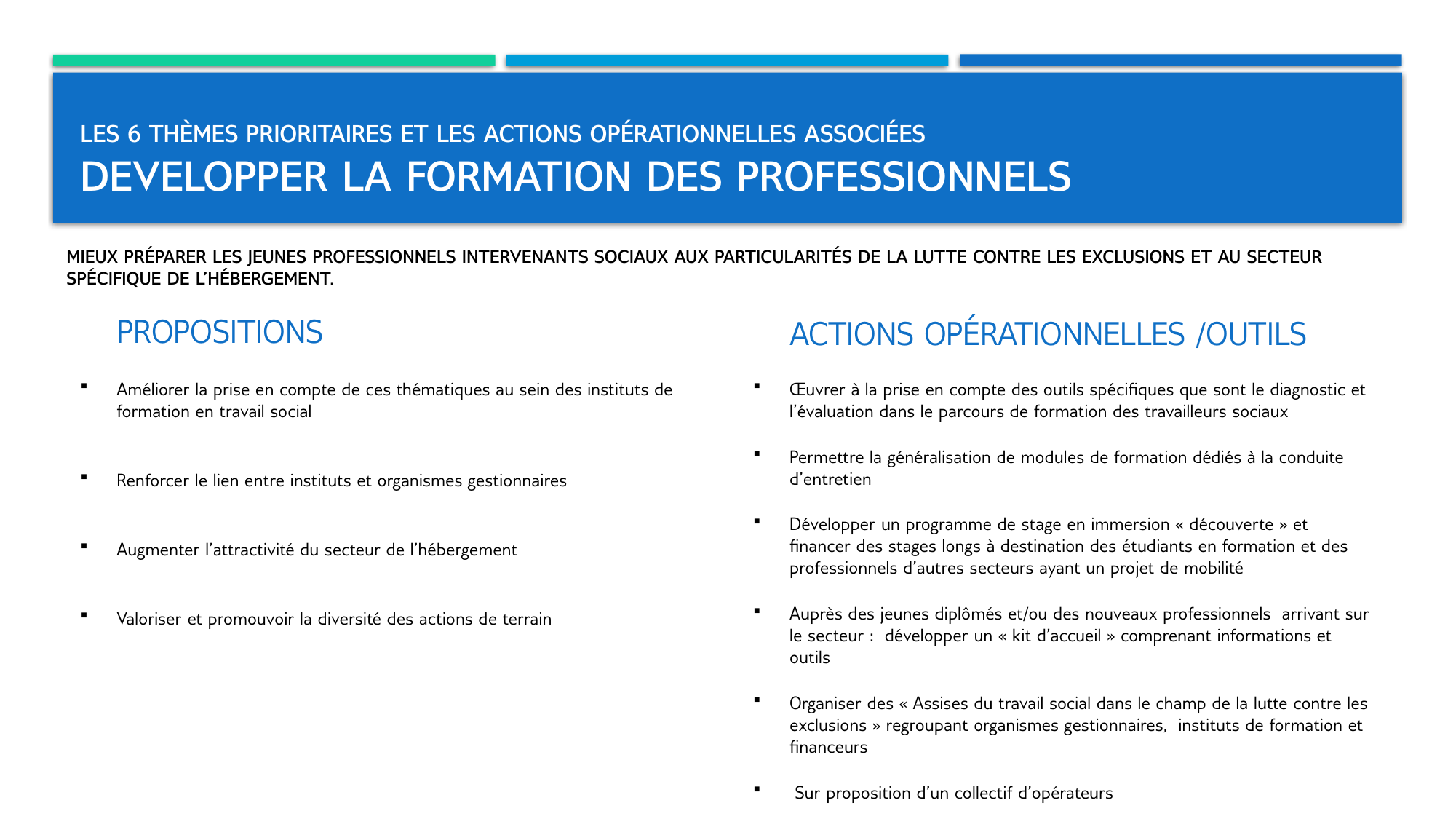

# Les 6 thèmes prioritaires et les actions opérationnelles associées DEVELOPPER LA FORMATION DES PROFESSIONNELS
Mieux préparer les jeunes professionnels intervenants sociaux aux particularités de la lutte contre les exclusions et au secteur spécifique de l’hébergement.
PROPOSITIONS
ACTIONS OPÉRATIONNELLES /OUTILS
Améliorer la prise en compte de ces thématiques au sein des instituts de formation en travail social

Renforcer le lien entre instituts et organismes gestionnaires

Augmenter l’attractivité du secteur de l’hébergement

Valoriser et promouvoir la diversité des actions de terrain

Œuvrer à la prise en compte des outils spécifiques que sont le diagnostic et l’évaluation dans le parcours de formation des travailleurs sociaux

Permettre la généralisation de modules de formation dédiés à la conduite d’entretien

Développer un programme de stage en immersion « découverte » et financer des stages longs à destination des étudiants en formation et des professionnels d’autres secteurs ayant un projet de mobilité

Auprès des jeunes diplômés et/ou des nouveaux professionnels  arrivant sur le secteur :  développer un « kit d’accueil » comprenant informations et outils

Organiser des « Assises du travail social dans le champ de la lutte contre les exclusions » regroupant organismes gestionnaires,  instituts de formation et financeurs

 Sur proposition d’un collectif d’opérateurs